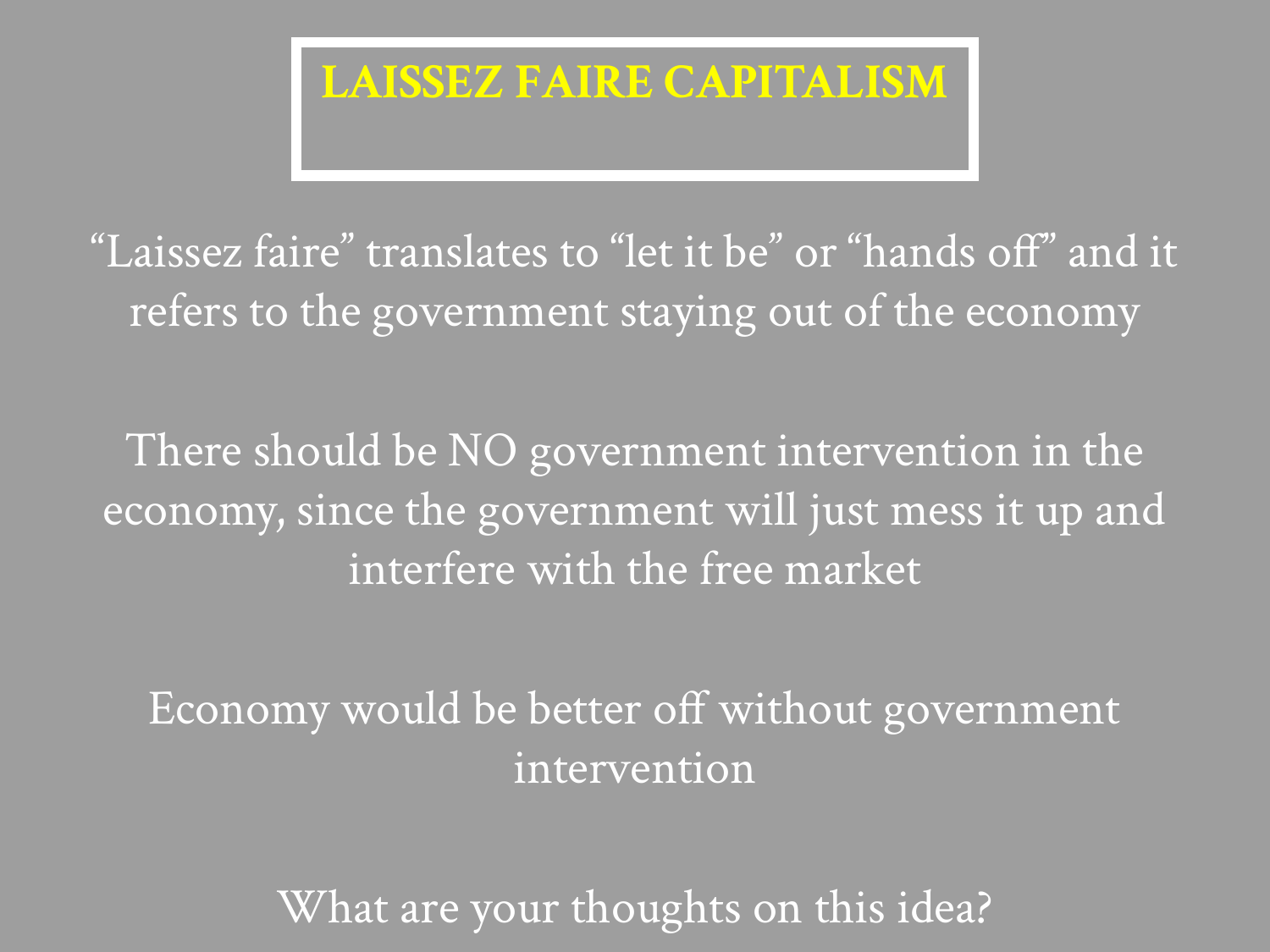

# LAISSEZ FAIRE CAPITALISM
“Laissez faire” translates to “let it be” or “hands off” and it refers to the government staying out of the economy

There should be NO government intervention in the economy, since the government will just mess it up and interfere with the free market

Economy would be better off without government intervention

What are your thoughts on this idea?